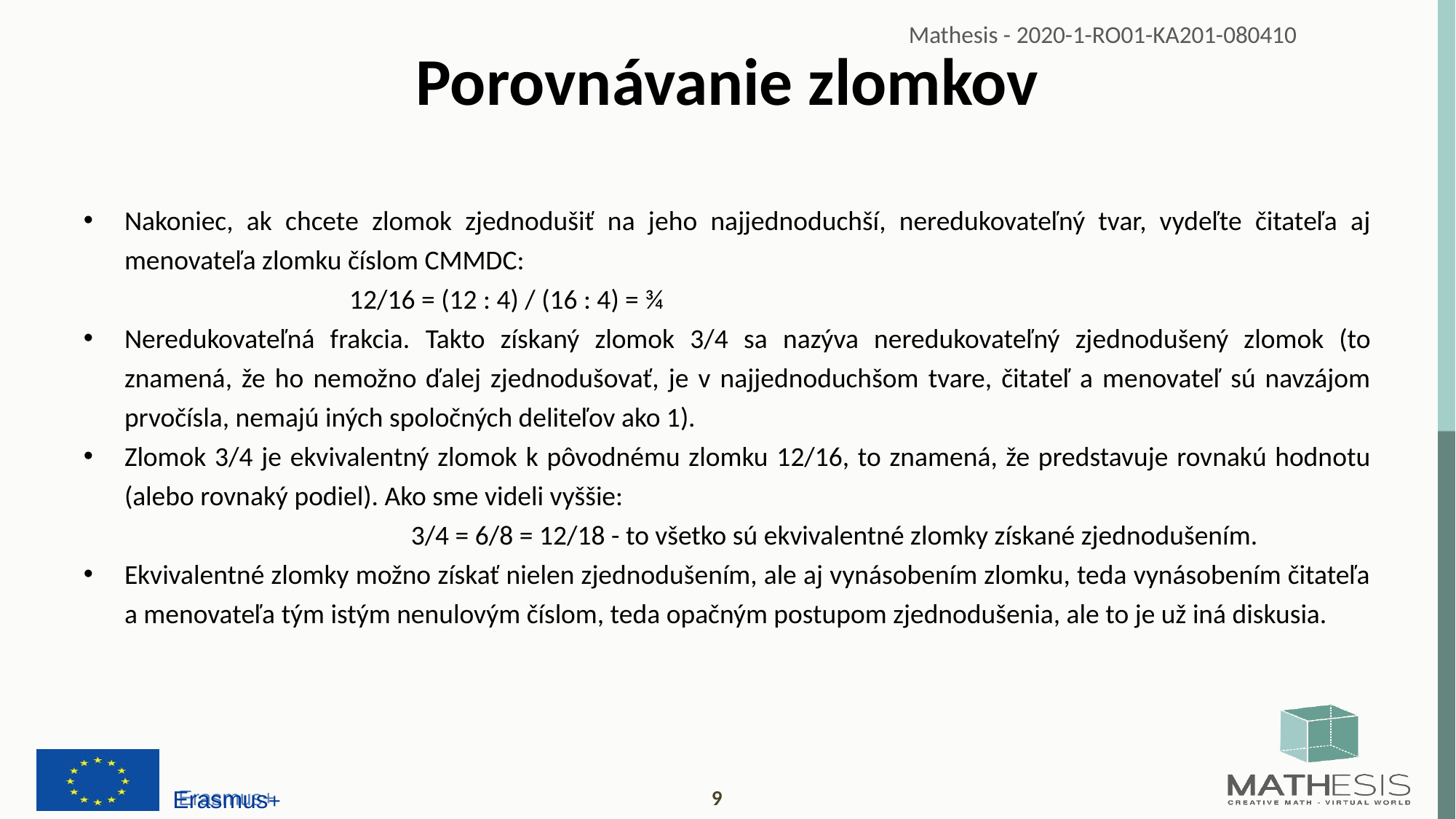

# Porovnávanie zlomkov
Nakoniec, ak chcete zlomok zjednodušiť na jeho najjednoduchší, neredukovateľný tvar, vydeľte čitateľa aj menovateľa zlomku číslom CMMDC:
                                           12/16 = (12 : 4) / (16 : 4) = ¾
Neredukovateľná frakcia. Takto získaný zlomok 3/4 sa nazýva neredukovateľný zjednodušený zlomok (to znamená, že ho nemožno ďalej zjednodušovať, je v najjednoduchšom tvare, čitateľ a menovateľ sú navzájom prvočísla, nemajú iných spoločných deliteľov ako 1).
Zlomok 3/4 je ekvivalentný zlomok k pôvodnému zlomku 12/16, to znamená, že predstavuje rovnakú hodnotu (alebo rovnaký podiel). Ako sme videli vyššie:
                  		3/4 = 6/8 = 12/18 - to všetko sú ekvivalentné zlomky získané zjednodušením.
Ekvivalentné zlomky možno získať nielen zjednodušením, ale aj vynásobením zlomku, teda vynásobením čitateľa a menovateľa tým istým nenulovým číslom, teda opačným postupom zjednodušenia, ale to je už iná diskusia.